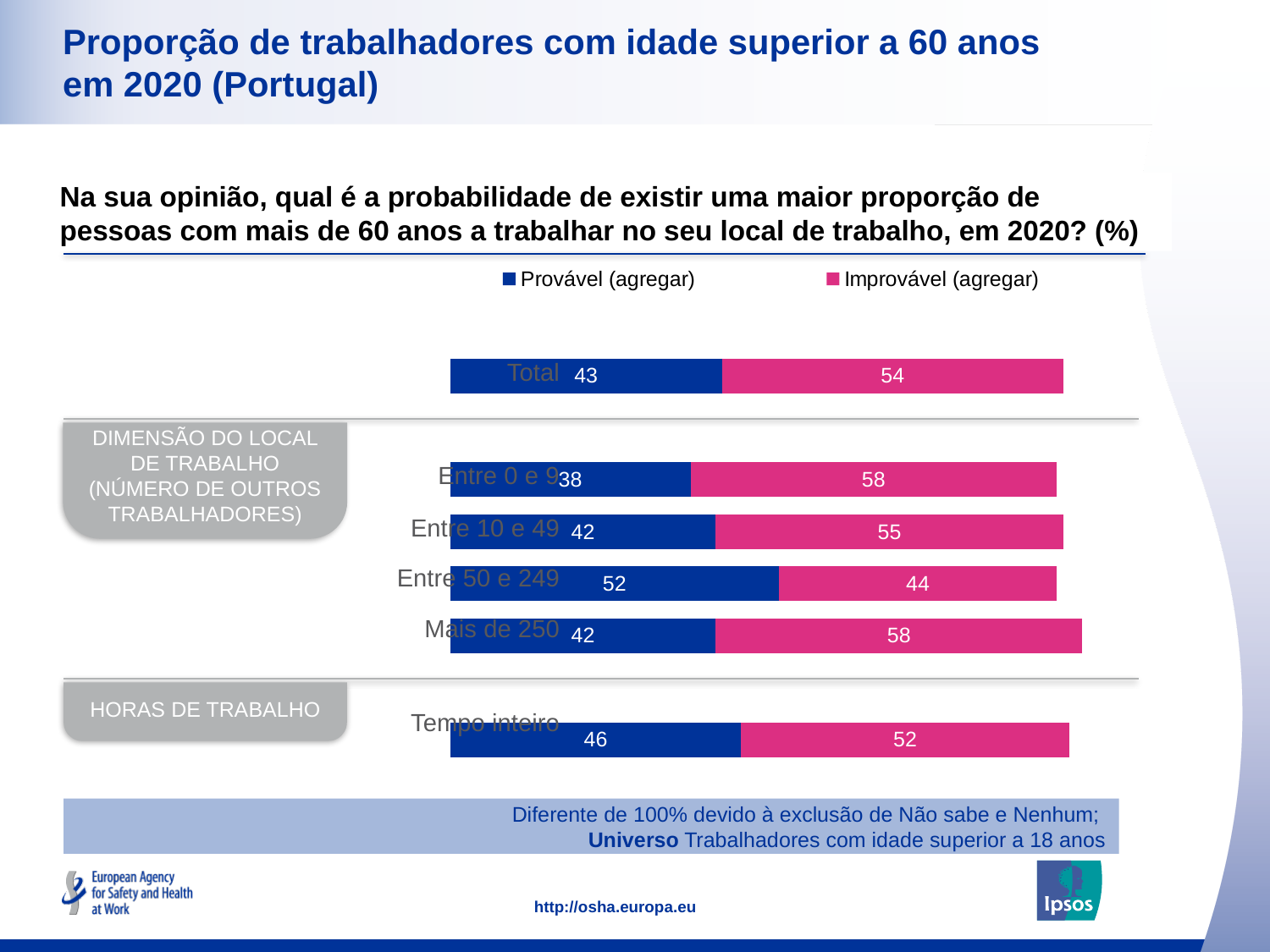

### Chart: Ipsos Ribbon Rules

| Category |  |
|---|---|
# Proporção de trabalhadores com idade superior a 60 anos em 2020 (Portugal)

### Chart

| Category | Provável (agregar) | Column2 | Improvável (agregar) |
|---|---|---|---|
| Total | 43.0 | None | 54.0 |
|  | None | None | None |
| Entre 0 e 9 | 38.0 | None | 58.0 |
| Entre 10 e 49 | 42.0 | None | 55.0 |
| Entre 50 e 249 | 52.0 | None | 44.0 |
| Mais de 250 | 42.0 | None | 58.0 |
|  | None | None | None |
| Tempo inteiro | 46.0 | None | 52.0 |
Na sua opinião, qual é a probabilidade de existir uma maior proporção de pessoas com mais de 60 anos a trabalhar no seu local de trabalho, em 2020? (%)
| Total |
| --- |
|  |
| Entre 0 e 9 |
| Entre 10 e 49 |
| Entre 50 e 249 |
| Mais de 250 |
|  |
| Tempo inteiro |
DIMENSÃO DO LOCAL DE TRABALHO (NÚMERO DE OUTROS TRABALHADORES)
HORAS DE TRABALHO
Diferente de 100% devido à exclusão de Não sabe e Nenhum;
Universo Trabalhadores com idade superior a 18 anos